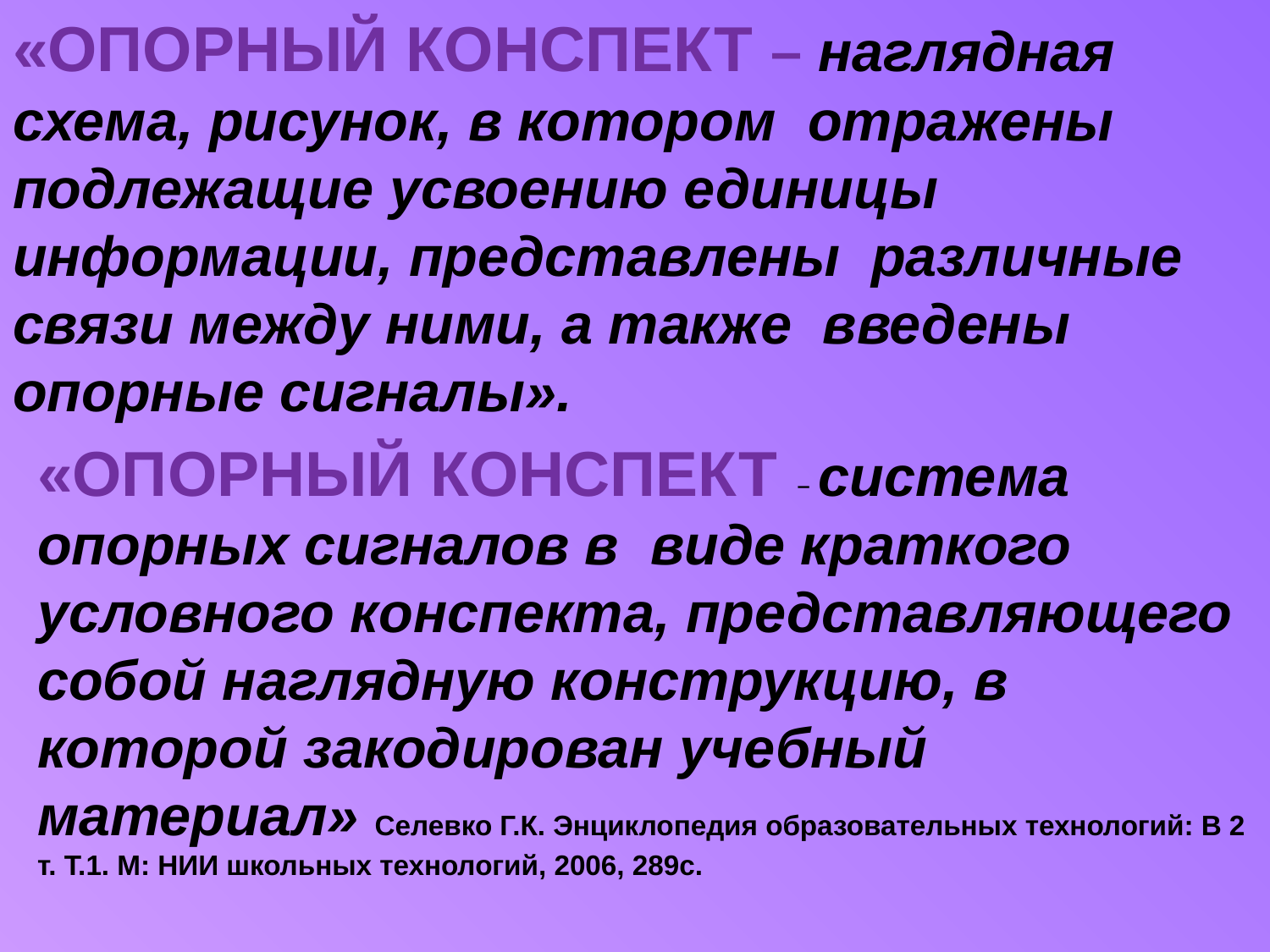

«ОПОРНЫЙ КОНСПЕКТ – наглядная схема, рисунок, в котором  отражены подлежащие усвоению единицы информации, представлены  различные связи между ними, а также  введены опорные сигналы».
«ОПОРНЫЙ КОНСПЕКТ – система опорных сигналов в  виде краткого условного конспекта, представляющего собой наглядную конструкцию, в которой закодирован учебный материал» Селевко Г.К. Энциклопедия образовательных технологий: В 2 т. Т.1. М: НИИ школьных технологий, 2006, 289с.